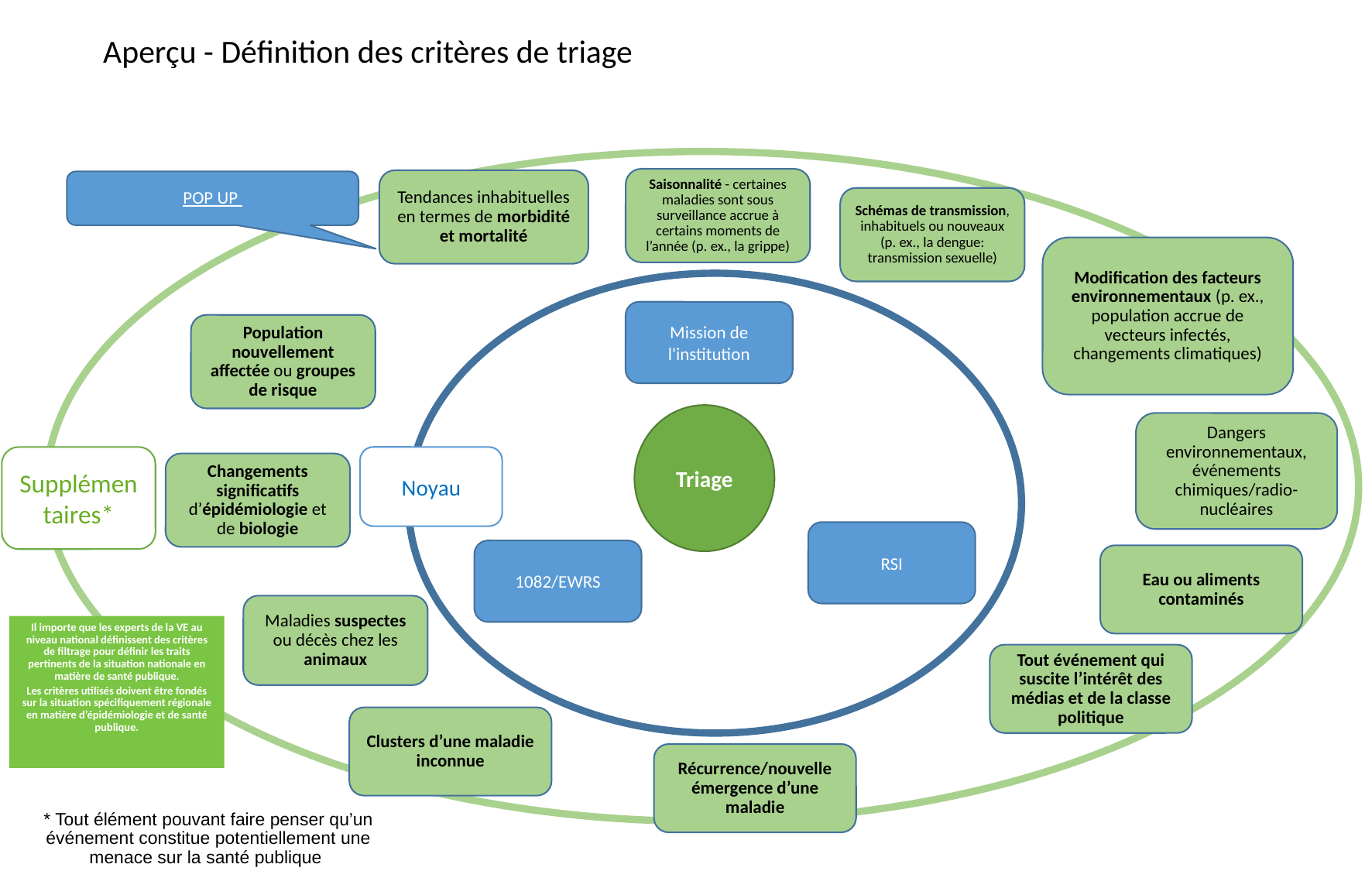

# Aperçu - Définition des critères de triage

Saisonnalité - certaines maladies sont sous surveillance accrue à certains moments de l’année (p. ex., la grippe)
Tendances inhabituelles en termes de morbidité et mortalité
POP UP
Schémas de transmission, inhabituels ou nouveaux (p. ex., la dengue: transmission sexuelle)
Modification des facteurs environnementaux (p. ex., population accrue de vecteurs infectés, changements climatiques)

Mission de l'institution
Population nouvellement affectée ou groupes de risque
Triage
Dangers environnementaux, événements chimiques/radio-nucléaires
Supplémentaires*
Noyau
Changements significatifs d’épidémiologie et de biologie
RSI
1082/EWRS
Eau ou aliments contaminés
Maladies suspectes ou décès chez les animaux
Il importe que les experts de la VE au niveau national définissent des critères de filtrage pour définir les traits pertinents de la situation nationale en matière de santé publique.
Les critères utilisés doivent être fondés sur la situation spécifiquement régionale en matière d’épidémiologie et de santé publique.

Tout événement qui suscite l’intérêt des médias et de la classe politique
Clusters d’une maladie inconnue
Récurrence/nouvelle émergence d’une maladie
* Tout élément pouvant faire penser qu’un événement constitue potentiellement une menace sur la santé publique